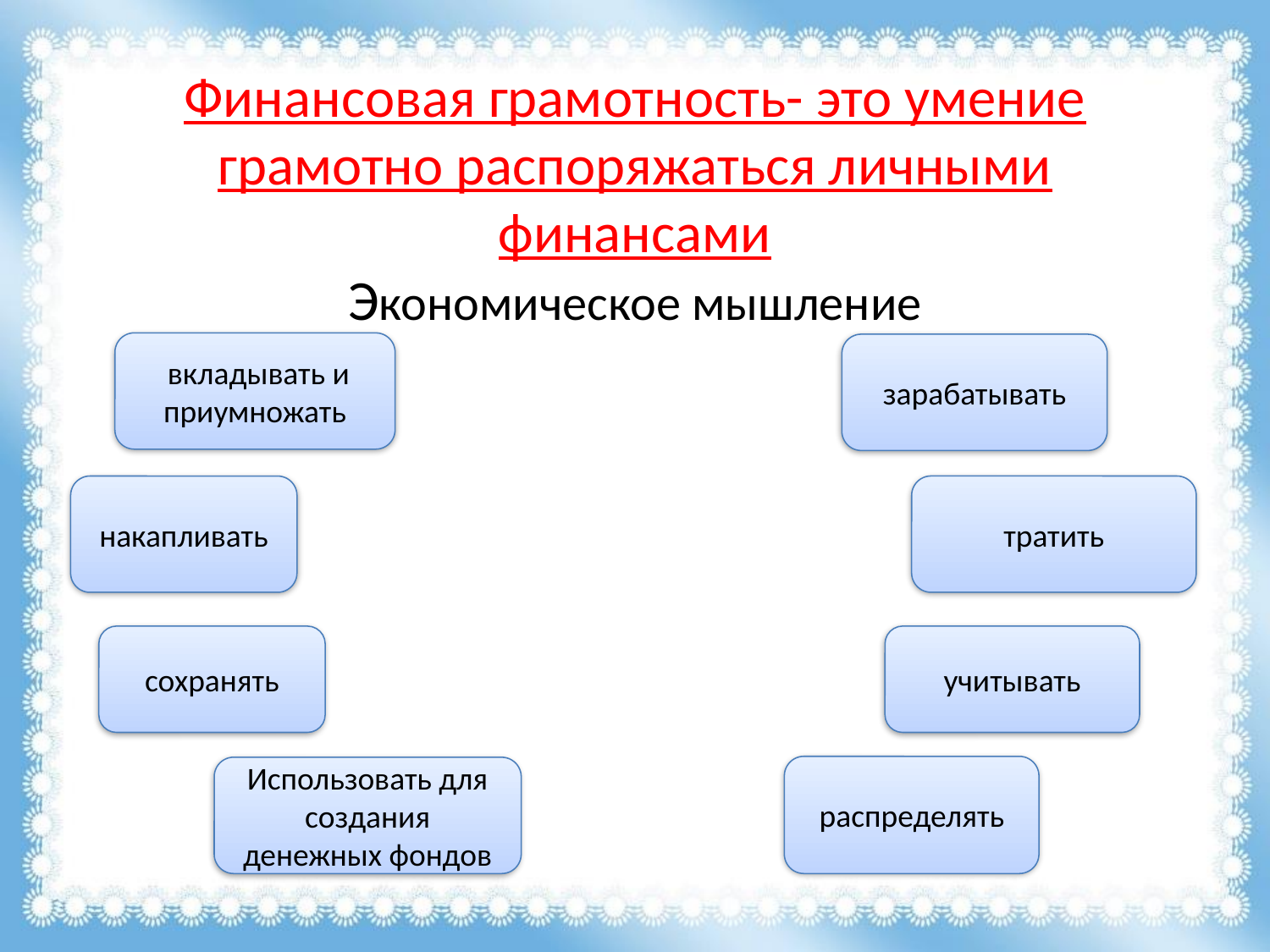

# Финансовая грамотность- это умение грамотно распоряжаться личными финансами Экономическое мышление

 вкладывать и приумножать
зарабатывать
тратить
накапливать
сохранять
учитывать
распределять
Использовать для создания денежных фондов